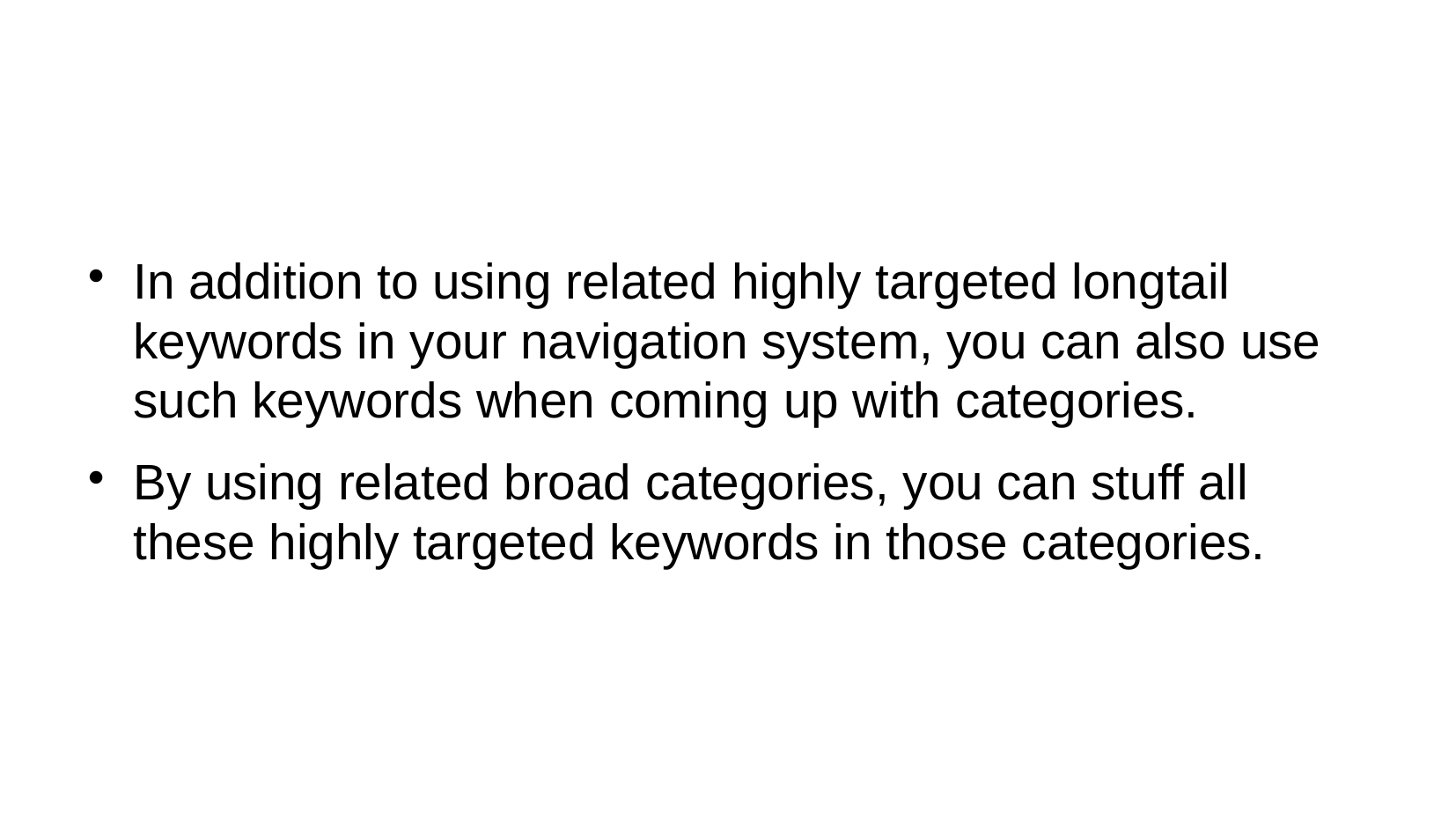

In addition to using related highly targeted longtail keywords in your navigation system, you can also use such keywords when coming up with categories.
By using related broad categories, you can stuff all these highly targeted keywords in those categories.